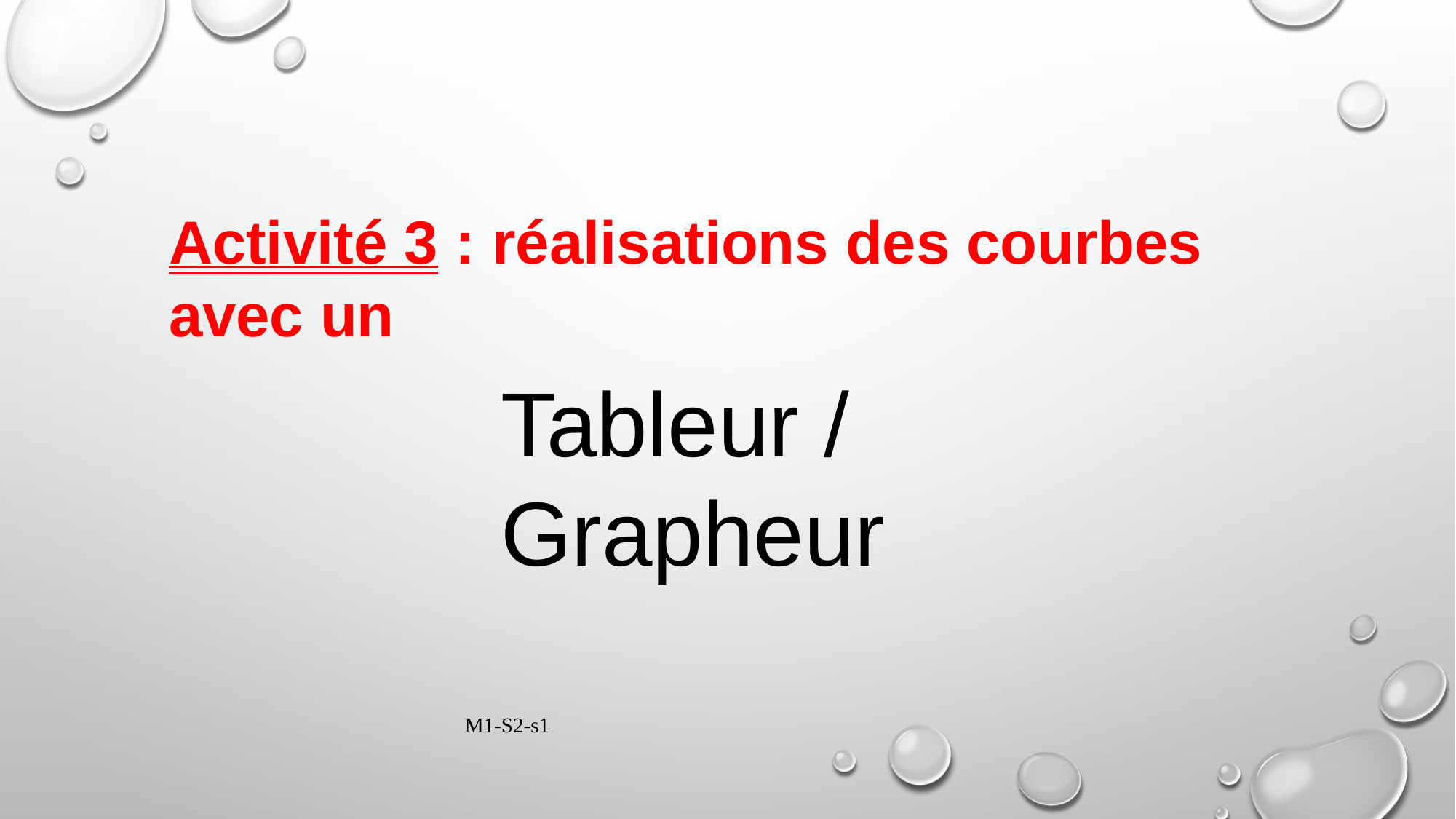

Activité 3 : réalisations des courbes avec un

Tableur / Grapheur
M1-S2-s1